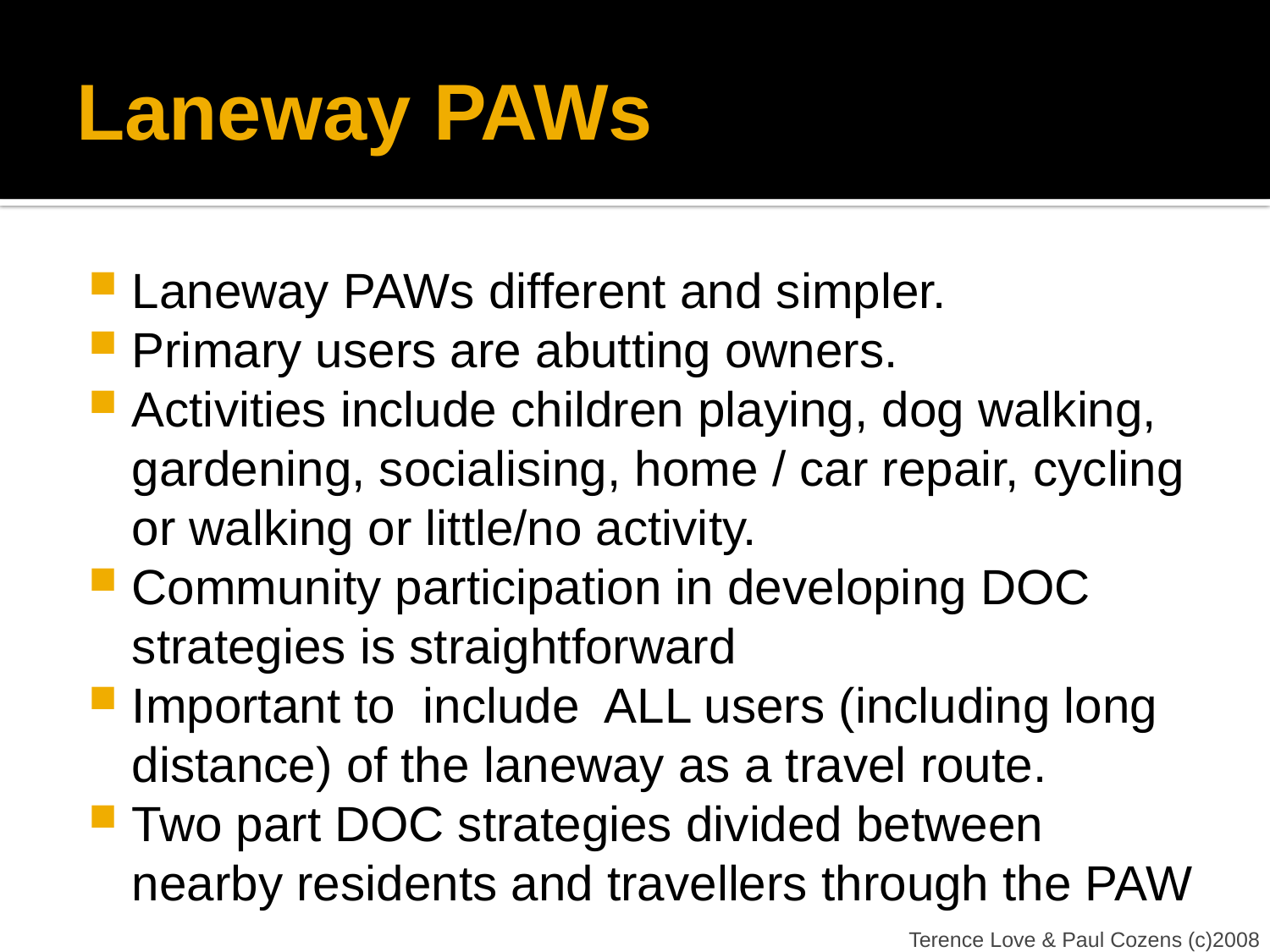

# Laneway PAWs
Laneway PAWs different and simpler.
Primary users are abutting owners.
Activities include children playing, dog walking, gardening, socialising, home / car repair, cycling or walking or little/no activity.
Community participation in developing DOC strategies is straightforward
Important to  include  ALL users (including long distance) of the laneway as a travel route.
Two part DOC strategies divided between nearby residents and travellers through the PAW
Terence Love & Paul Cozens (c)2008